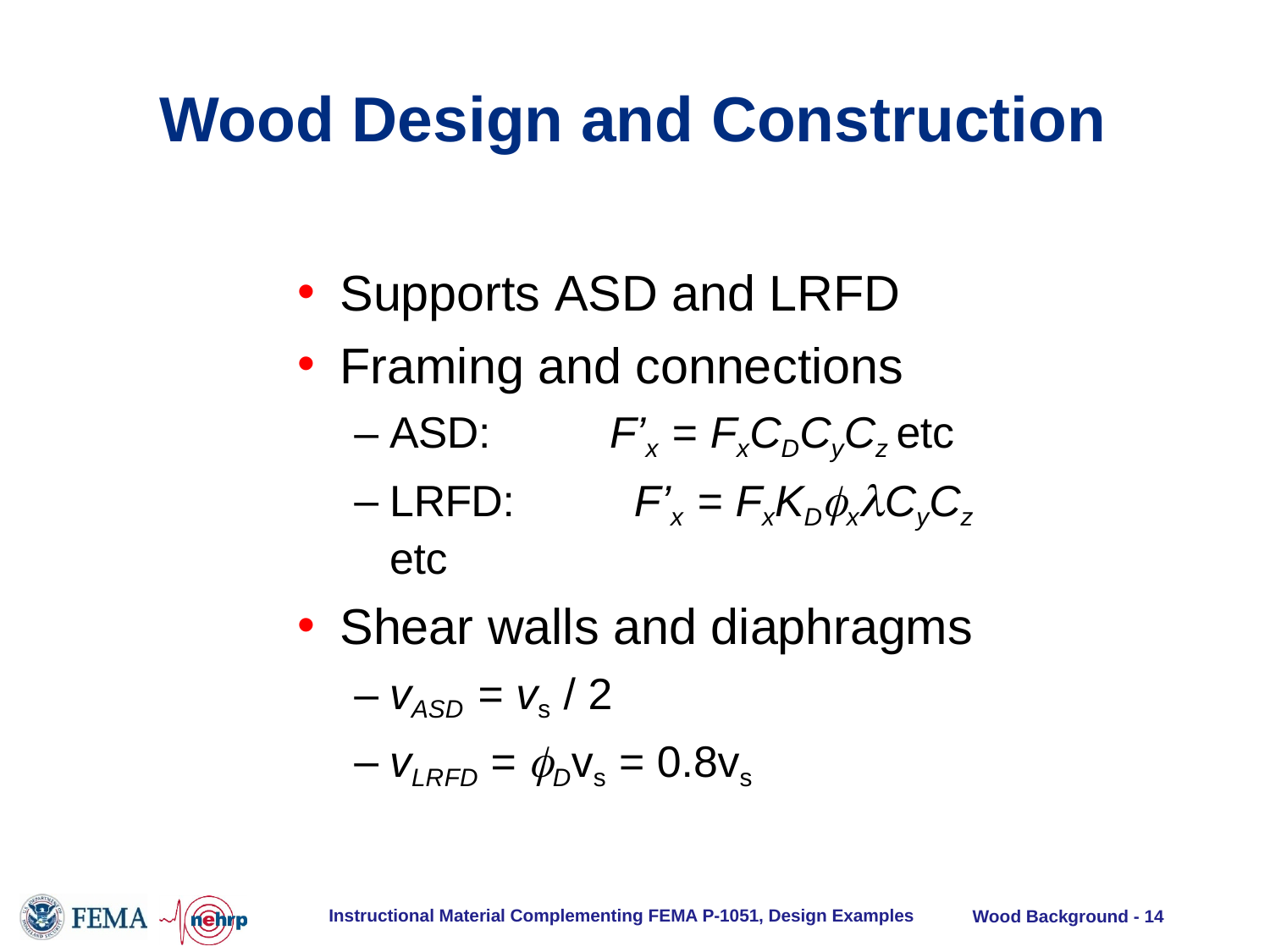

# Wood Design and Construction
Supports ASD and LRFD
Framing and connections
ASD:	F’x  = FxCDCyCz etc
LRFD:	F’x  = FxKDφxλCyCz etc
Shear walls and diaphragms
vASD  = vs / 2
vLRFD = φDvs = 0.8vs